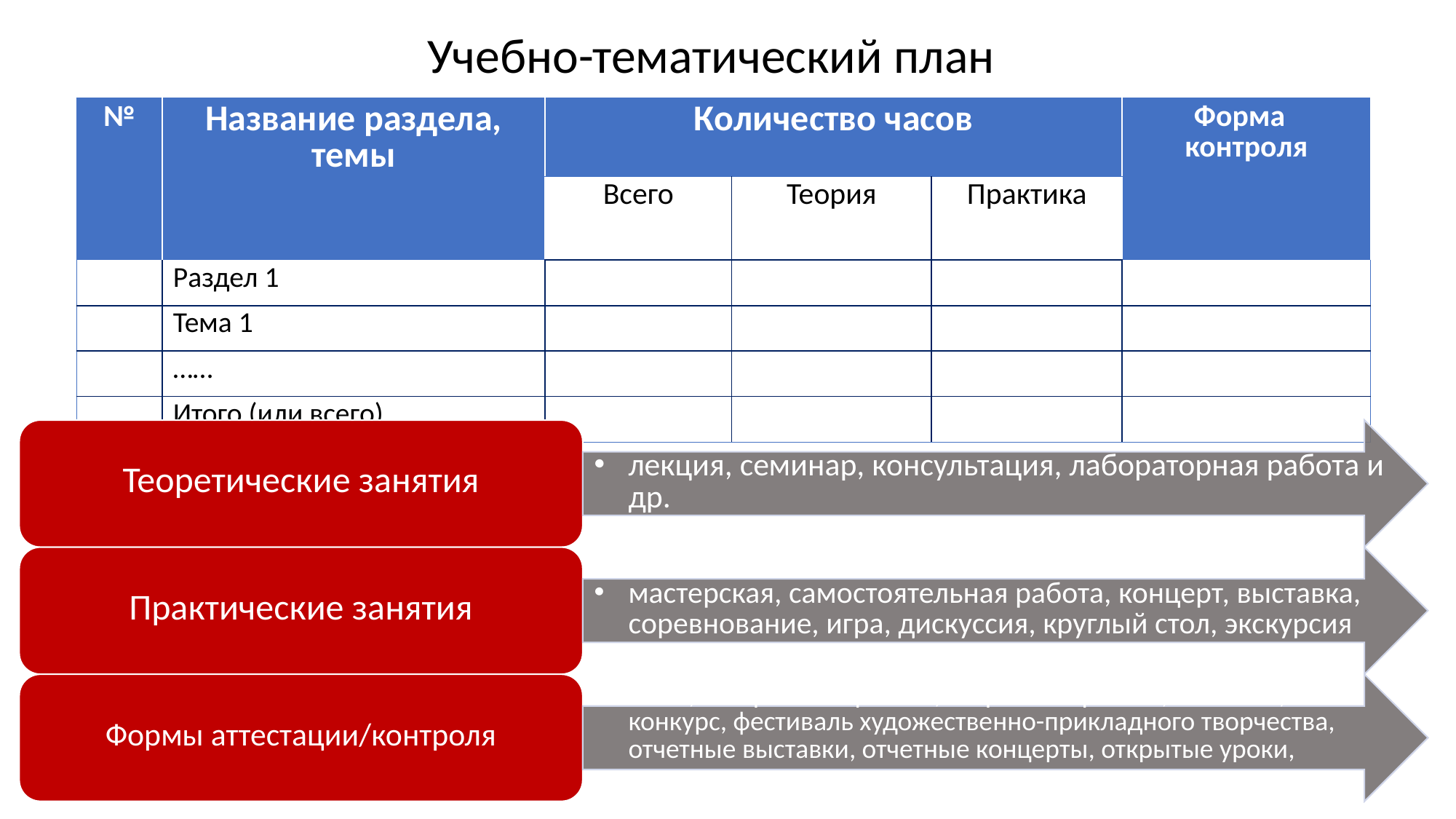

# Учебно-тематический план
| № | Название раздела, темы | Количество часов |  |  | Форма контроля |
| --- | --- | --- | --- | --- | --- |
|  |  | Всего | Теория | Практика |  |
|  | Раздел 1 |  |  |  |  |
|  | Тема 1 |  |  |  |  |
|  | …… |  |  |  |  |
|  | Итого (или всего) |  |  |  |  |
Теоретические занятия
лекция, семинар, консультация, лабораторная работа и др.
Формы аттестации/контроля
Практические занятия
мастерская, самостоятельная работа, концерт, выставка, соревнование, игра, дискуссия, круглый стол, экскурсия
зачет, контрольная работа, творческая работа, выставка, конкурс, фестиваль художественно-прикладного творчества, отчетные выставки, отчетные концерты, открытые уроки, вернисажи и т.д.